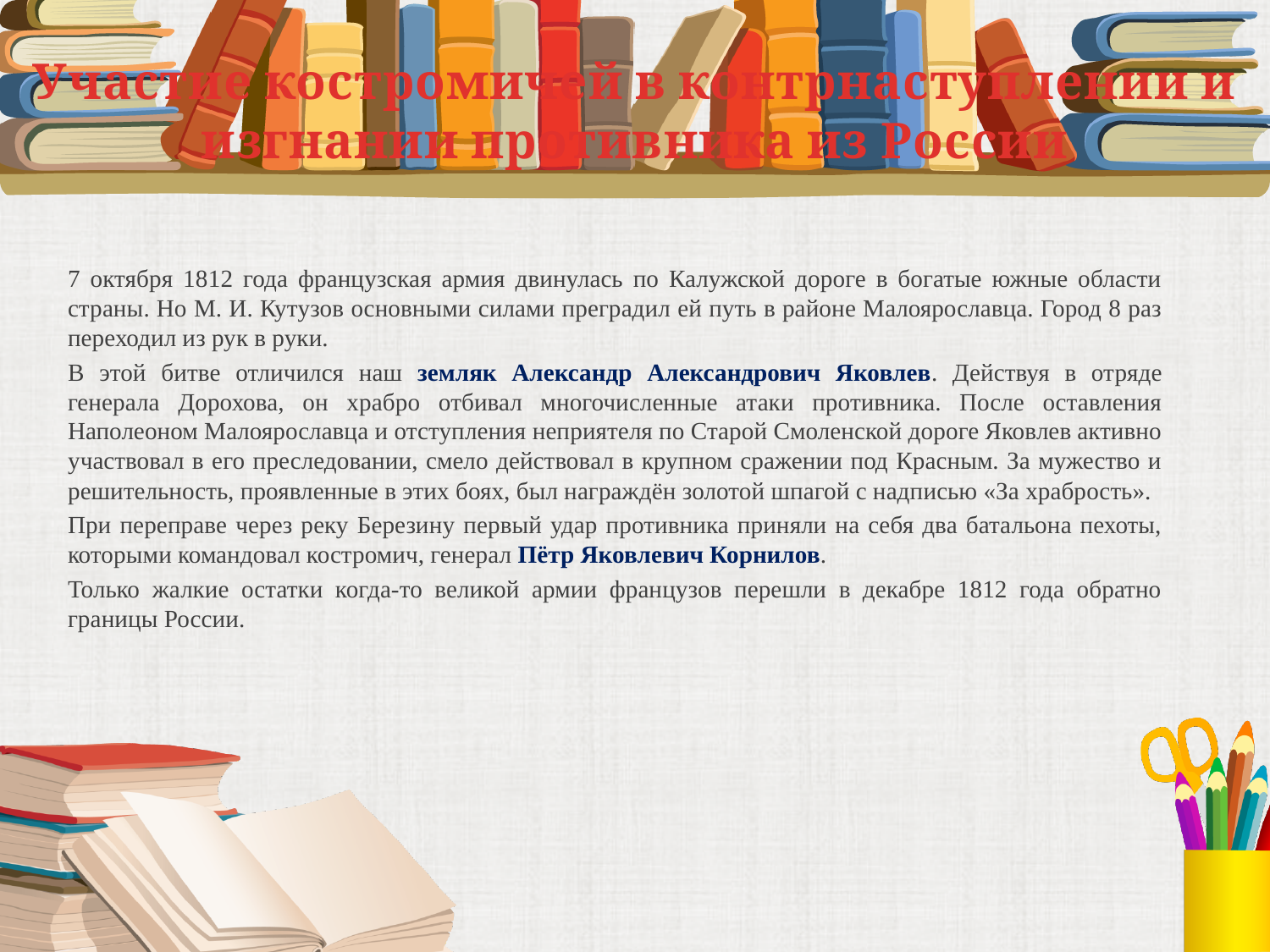

# Участие костромичей в контрнаступлении и изгнании противника из России
7 октября 1812 года французская армия двинулась по Калужской дороге в богатые южные области страны. Но М. И. Кутузов основными силами преградил ей путь в районе Малоярославца. Город 8 раз переходил из рук в руки.
В этой битве отличился наш земляк Александр Александрович Яковлев. Действуя в отряде генерала Дорохова, он храбро отбивал многочисленные атаки противника. После оставления Наполеоном Малоярославца и отступления неприятеля по Старой Смоленской дороге Яковлев активно участвовал в его преследовании, смело действовал в крупном сражении под Красным. За мужество и решительность, проявленные в этих боях, был награждён золотой шпагой с надписью «За храбрость».
При переправе через реку Березину первый удар противника приняли на себя два батальона пехоты, которыми командовал костромич, генерал Пётр Яковлевич Корнилов.
Только жалкие остатки когда-то великой армии французов перешли в декабре 1812 года обратно границы России.